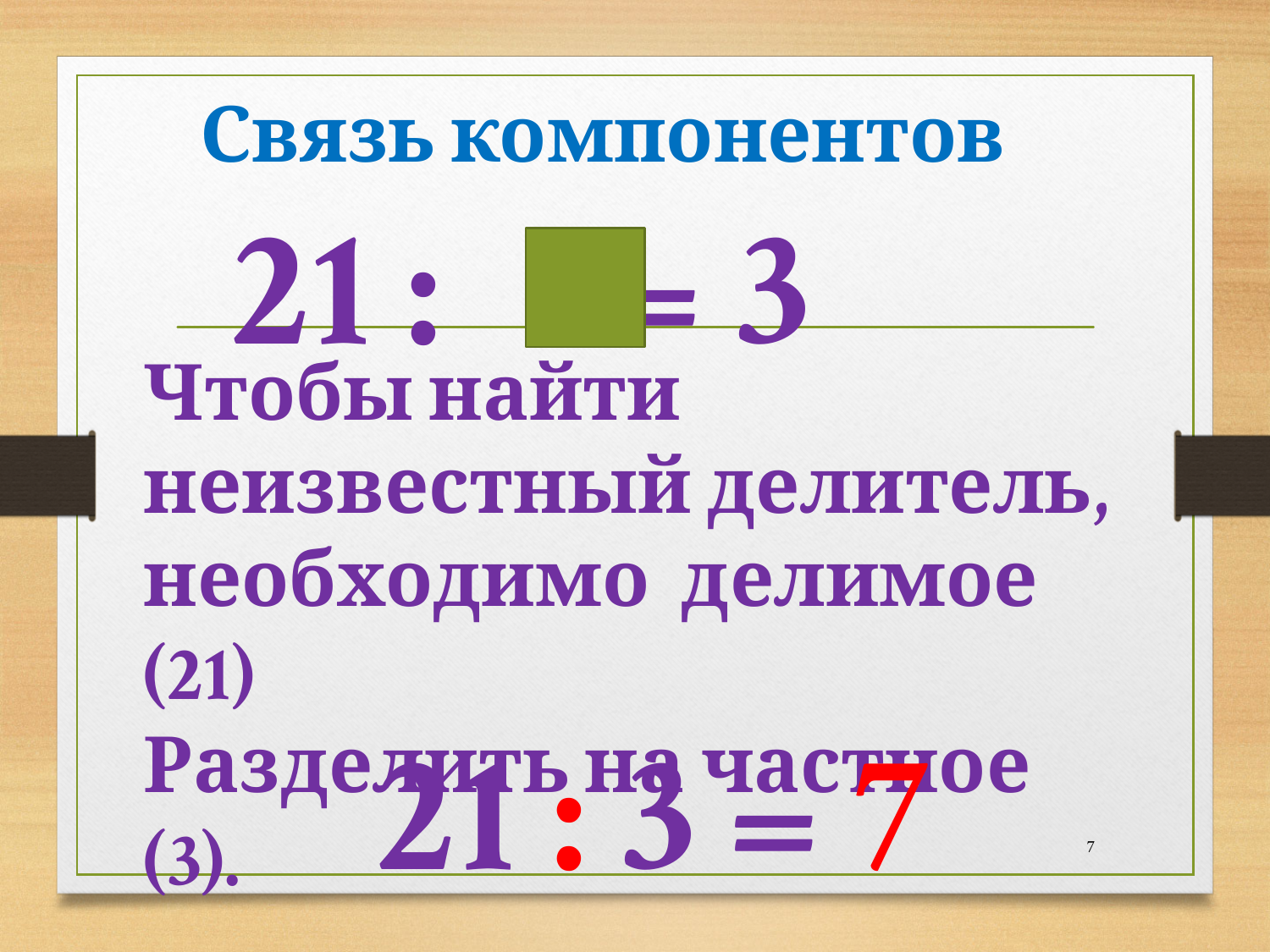

# Связь компонентов
21 :     = 3

Чтобы найти неизвестный делитель,
необходимо  делимое (21)
Разделить на частное (3).
 21 : 3 = 7
7